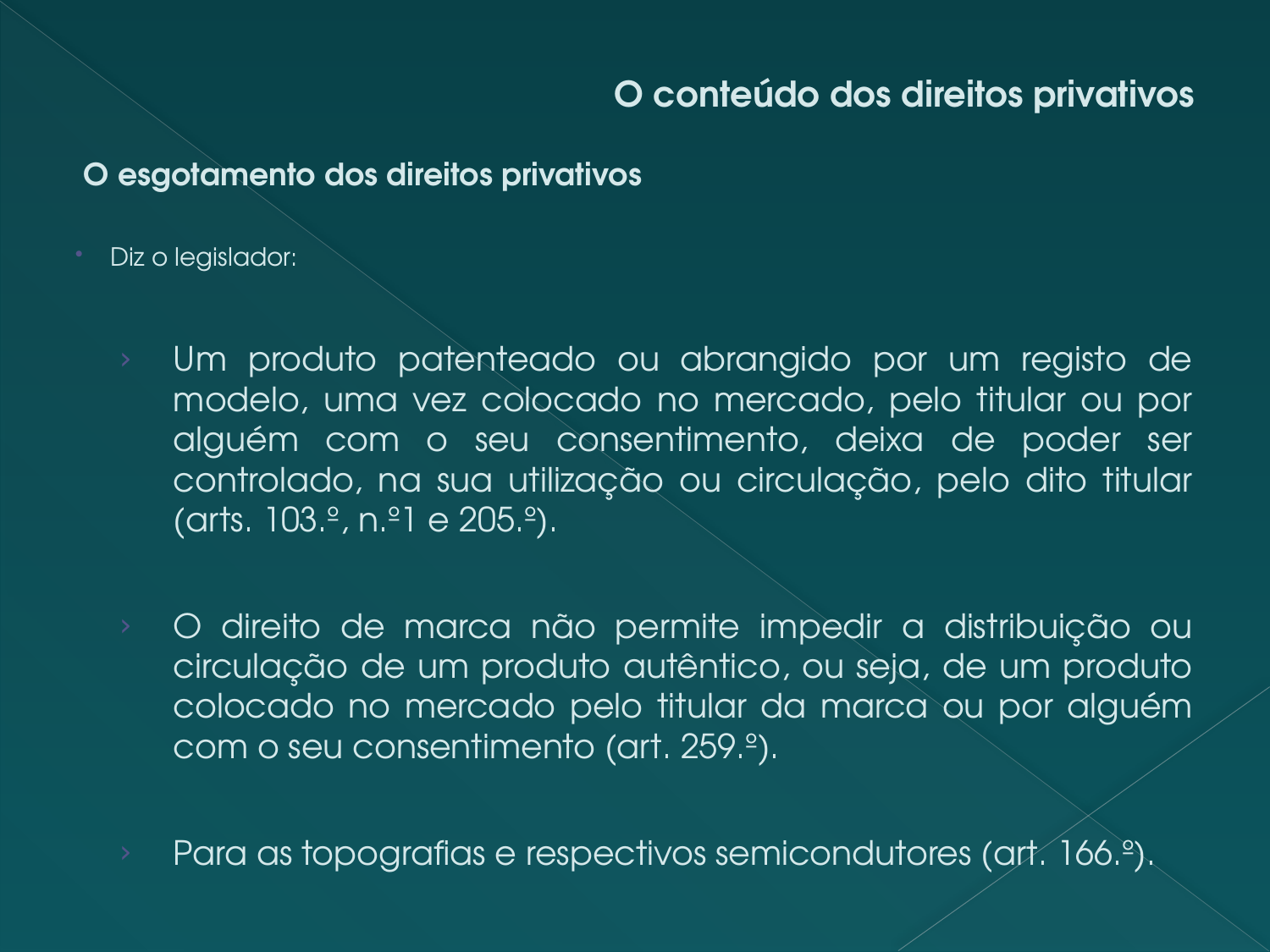

# O conteúdo dos direitos privativos
O esgotamento dos direitos privativos

Diz o legislador:

Um produto patenteado ou abrangido por um registo de modelo, uma vez colocado no mercado, pelo titular ou por alguém com o seu consentimento, deixa de poder ser controlado, na sua utilização ou circulação, pelo dito titular (arts. 103.º, n.º1 e 205.º).

O direito de marca não permite impedir a distribuição ou circulação de um produto autêntico, ou seja, de um produto colocado no mercado pelo titular da marca ou por alguém com o seu consentimento (art. 259.º).

Para as topografias e respectivos semicondutores (art. 166.º).